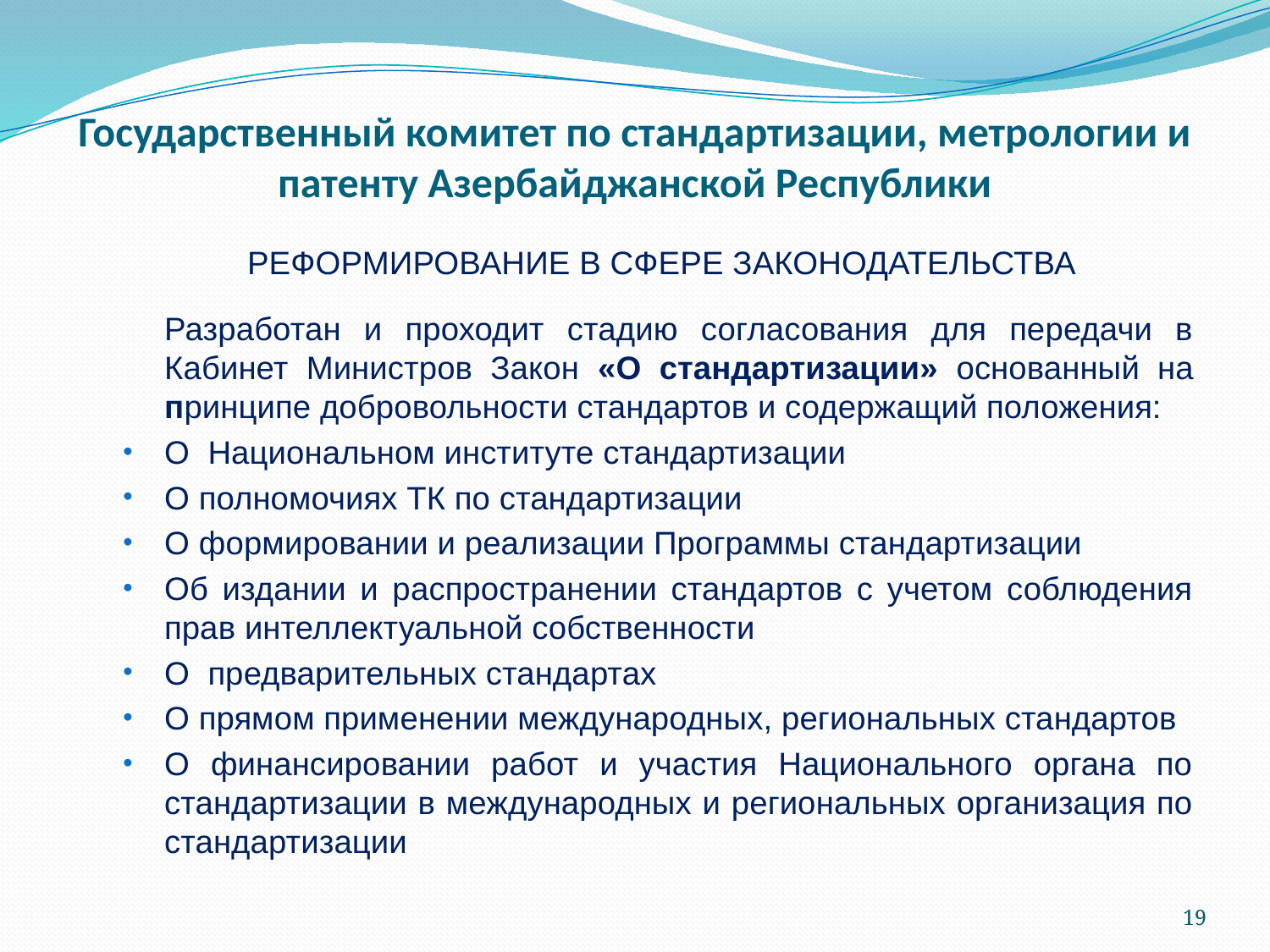

# Государственный комитет по стандартизации, метрологии и патенту Азербайджанской Республики
РЕФОРМИРОВАНИЕ В СФЕРЕ ЗАКОНОДАТЕЛЬСТВА

	Разработан и проходит стадию согласования для передачи в Кабинет Министров Закон «О стандартизации» основанный на принципе добровольности стандартов и содержащий положения:
О  Национальном институте стандартизации
О полномочиях ТК по стандартизации
О формировании и реализации Программы стандартизации
Об издании и распространении стандартов с учетом соблюдения прав интеллектуальной собственности
О  предварительных стандартах
О прямом применении международных, региональных стандартов
О финансировании работ и участия Национального органа по стандартизации в международных и региональных организация по стандартизации

19